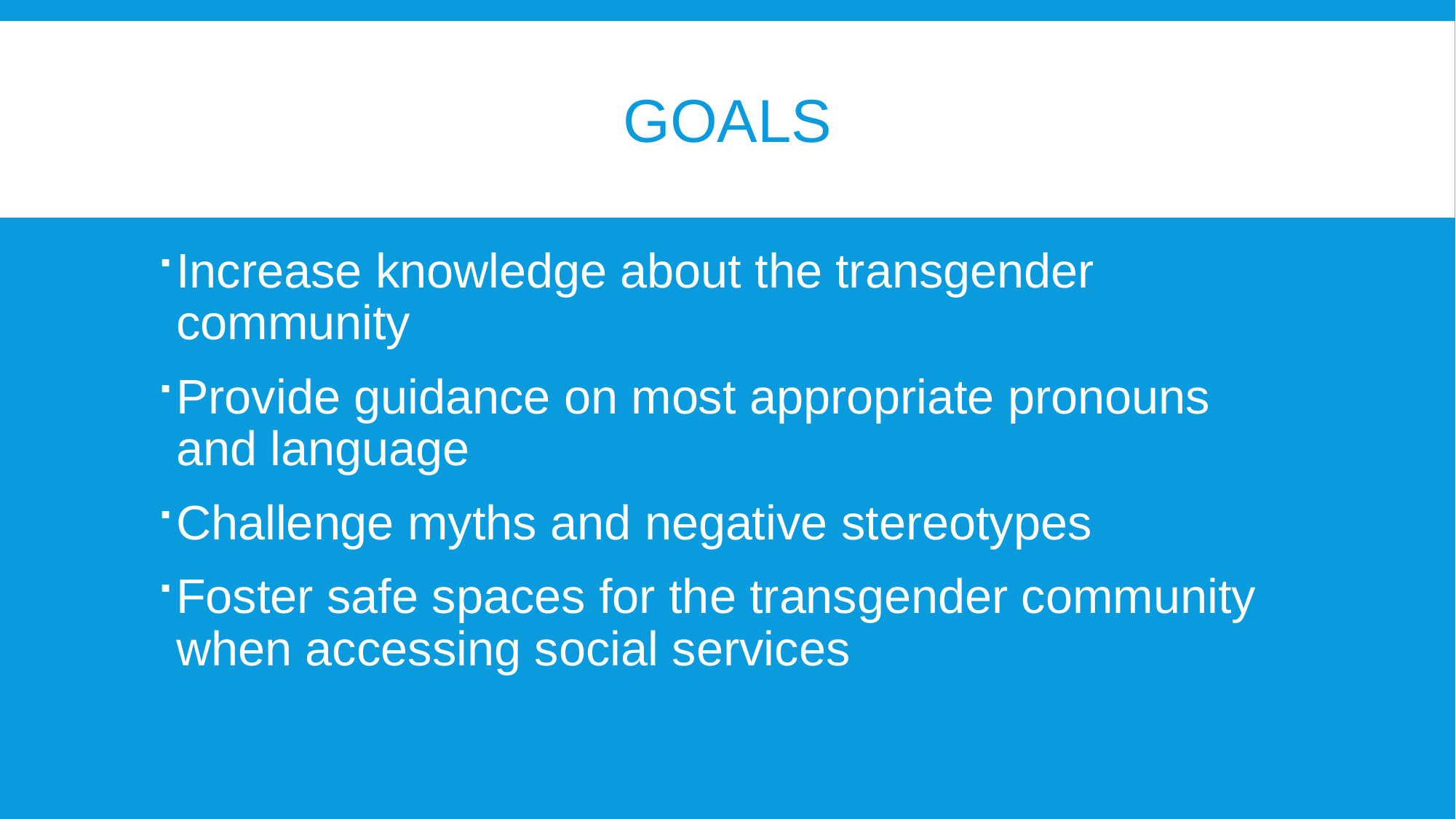

# Goals
Increase knowledge about the transgender community
Provide guidance on most appropriate pronouns and language
Challenge myths and negative stereotypes
Foster safe spaces for the transgender community when accessing social services